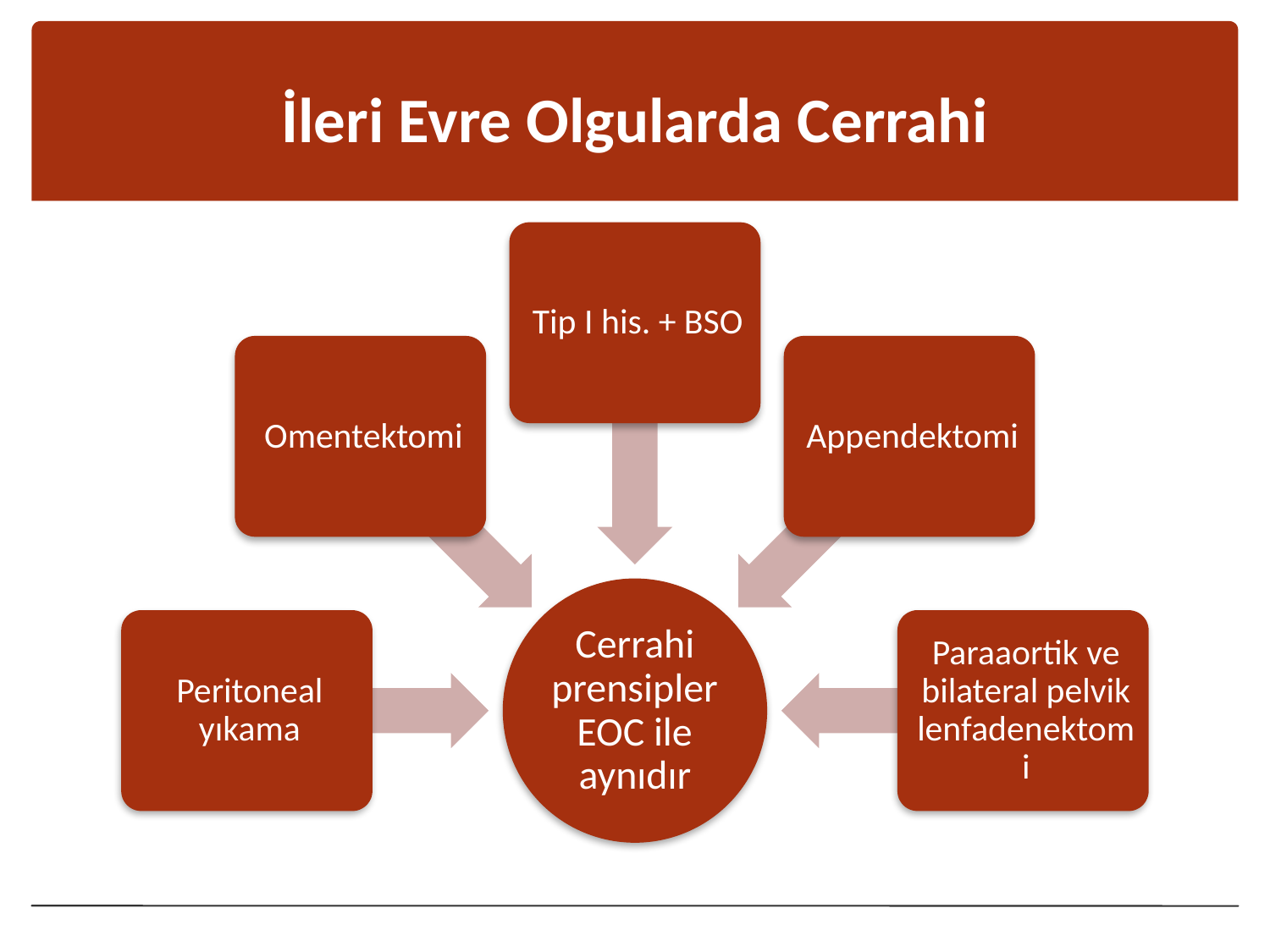

# İleri Evre Olgularda Cerrahi
Cerrahi prensipler EOC ile aynıdır
Peritoneal yıkama
Omentektomi
Tip I his. + BSO
Appendektomi
Paraaortik ve bilateral pelvik lenfadenektomi